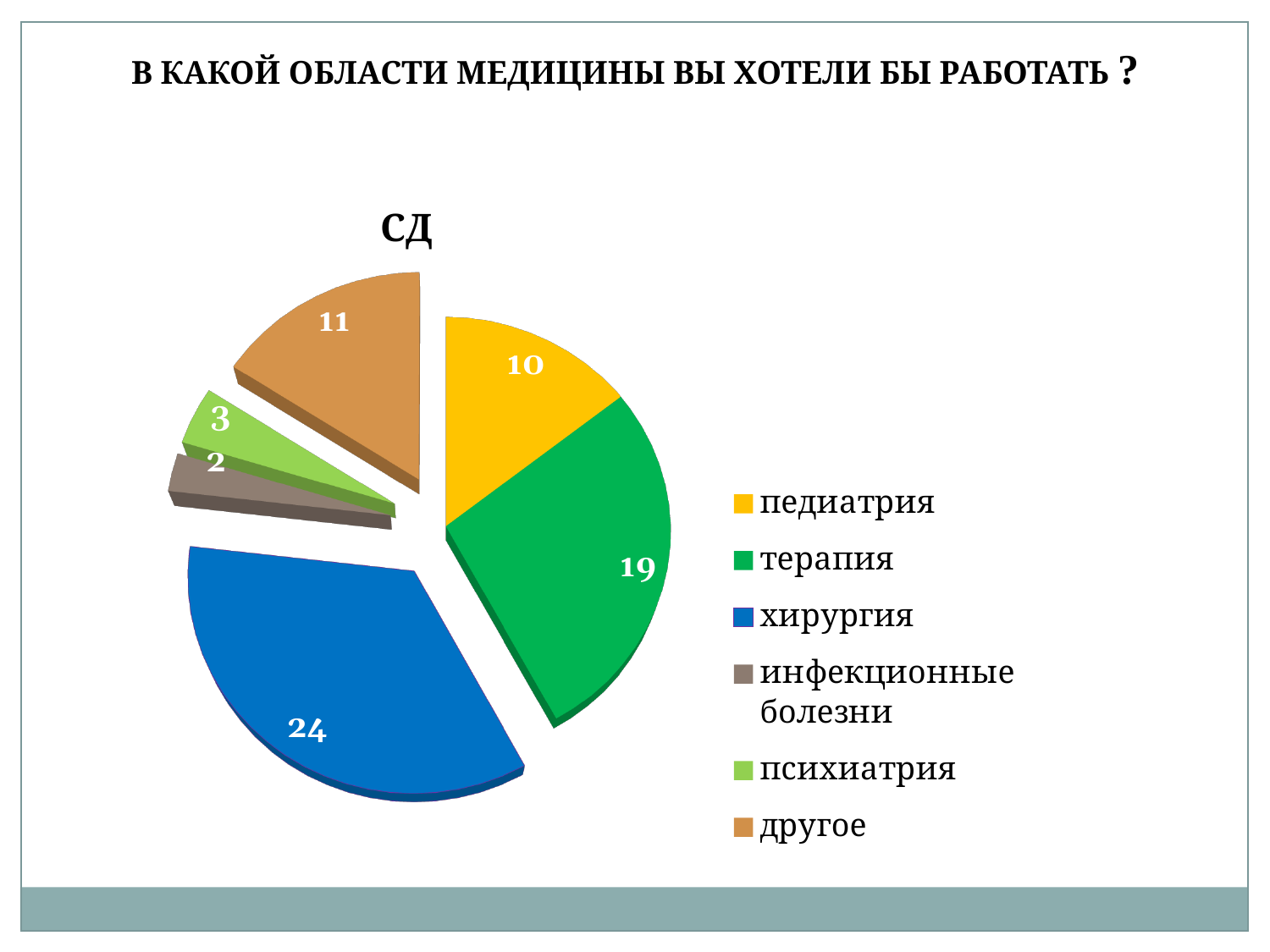

В КАКОЙ ОБЛАСТИ МЕДИЦИНЫ ВЫ ХОТЕЛИ БЫ РАБОТАТЬ ?

[unsupported chart]